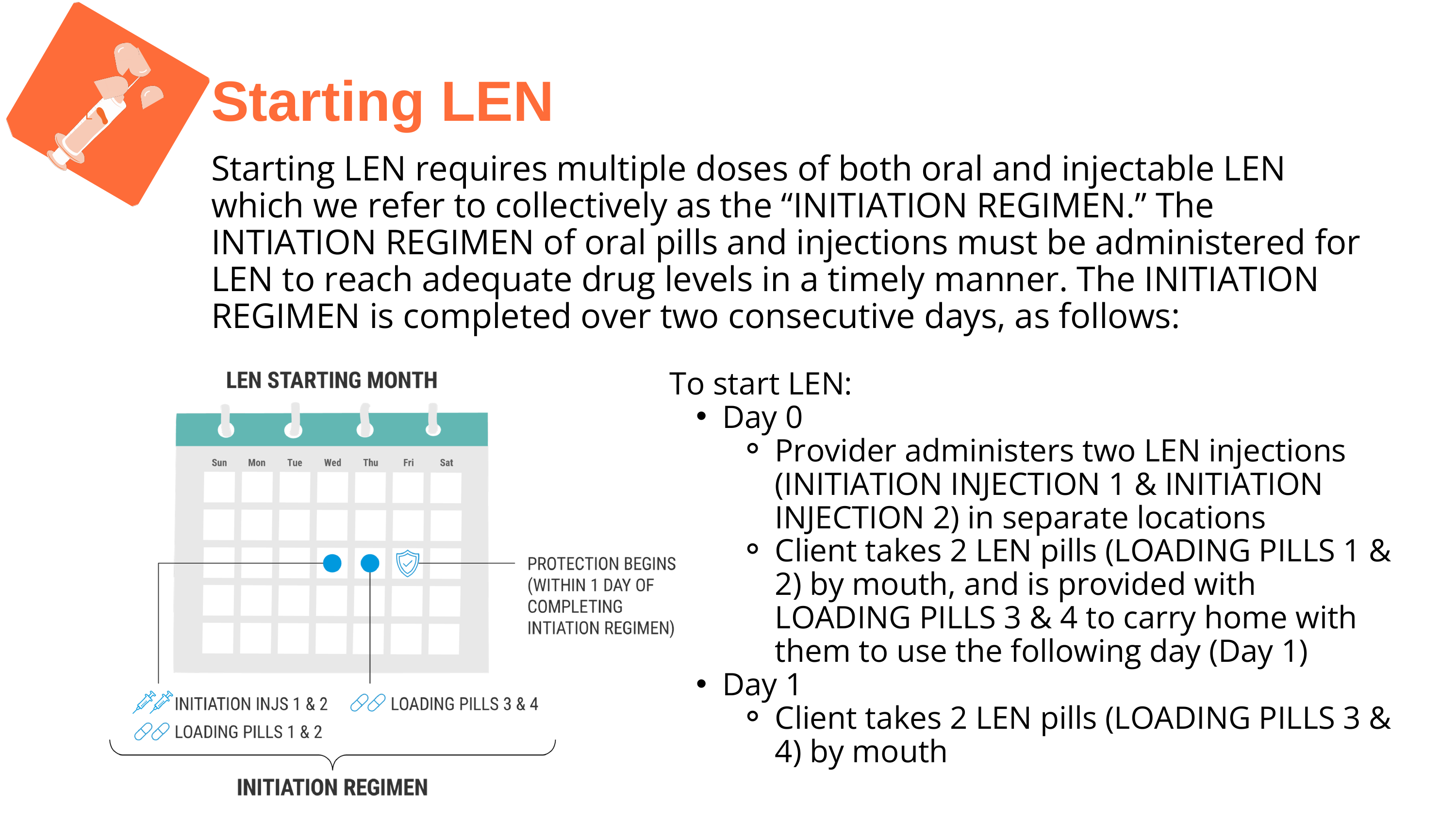

L
Starting LEN
Starting LEN requires multiple doses of both oral and injectable LEN which we refer to collectively as the “INITIATION REGIMEN.” The INTIATION REGIMEN of oral pills and injections must be administered for LEN to reach adequate drug levels in a timely manner. The INITIATION REGIMEN is completed over two consecutive days, as follows:

To start LEN:
Day 0
Provider administers two LEN injections (INITIATION INJECTION 1 & INITIATION INJECTION 2) in separate locations
Client takes 2 LEN pills (LOADING PILLS 1 & 2) by mouth, and is provided with LOADING PILLS 3 & 4 to carry home with them to use the following day (Day 1)
Day 1
Client takes 2 LEN pills (LOADING PILLS 3 & 4) by mouth